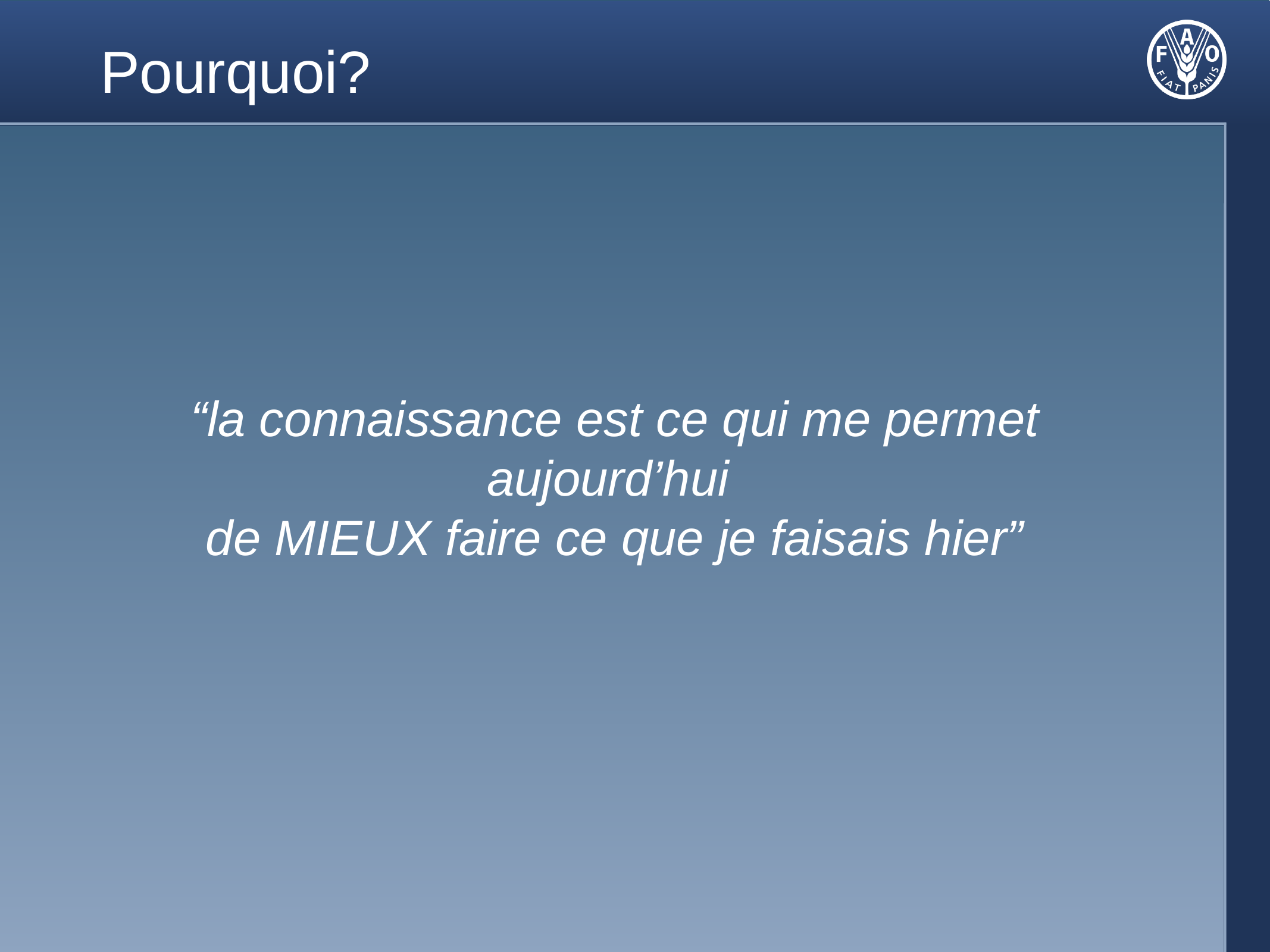

Pourquoi?
# “la connaissance est ce qui me permet aujourd’hui de MIEUX faire ce que je faisais hier”